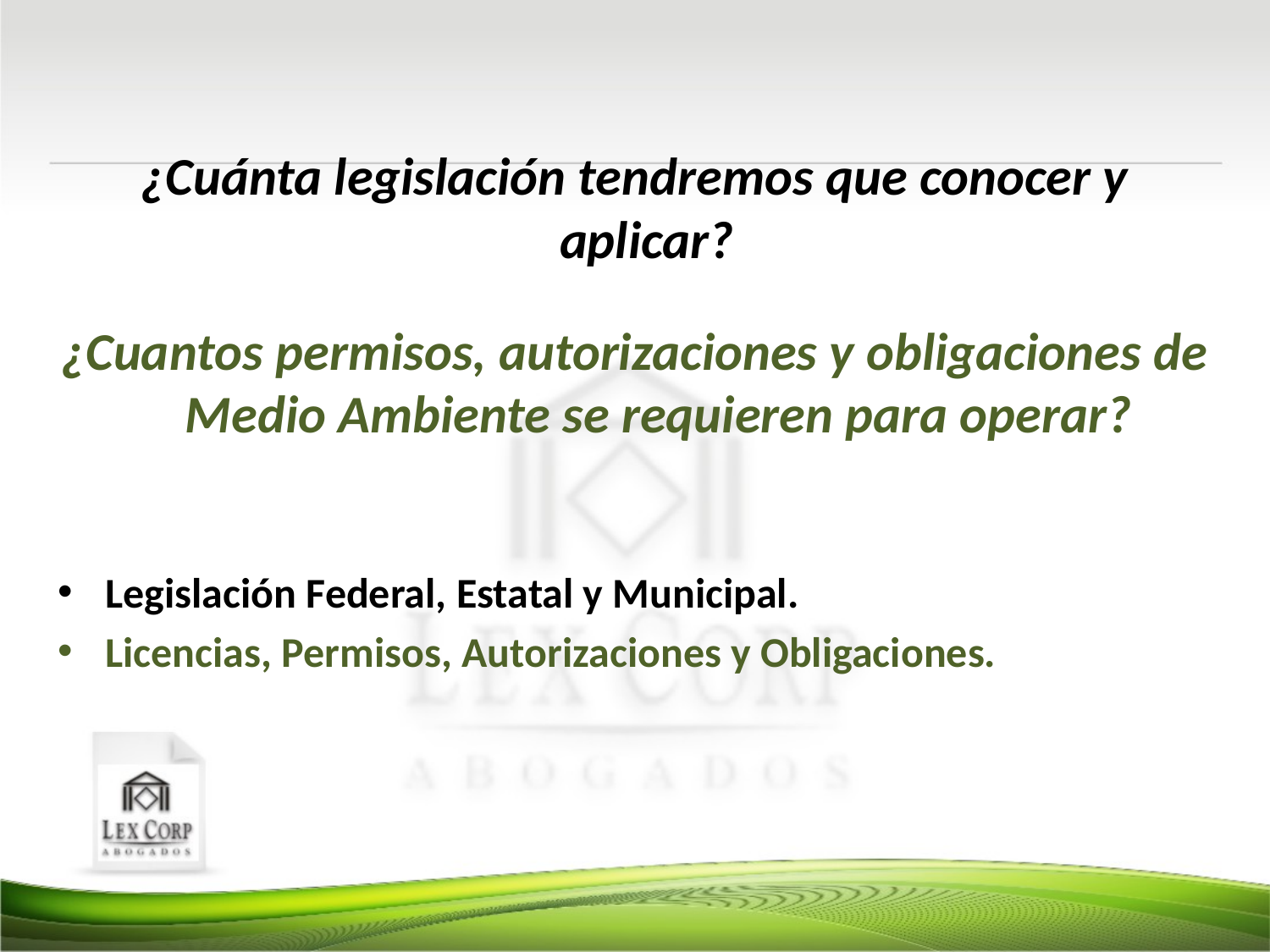

¿Cuánta legislación tendremos que conocer y aplicar?

¿Cuantos permisos, autorizaciones y obligaciones de Medio Ambiente se requieren para operar?

Legislación Federal, Estatal y Municipal.
Licencias, Permisos, Autorizaciones y Obligaciones.